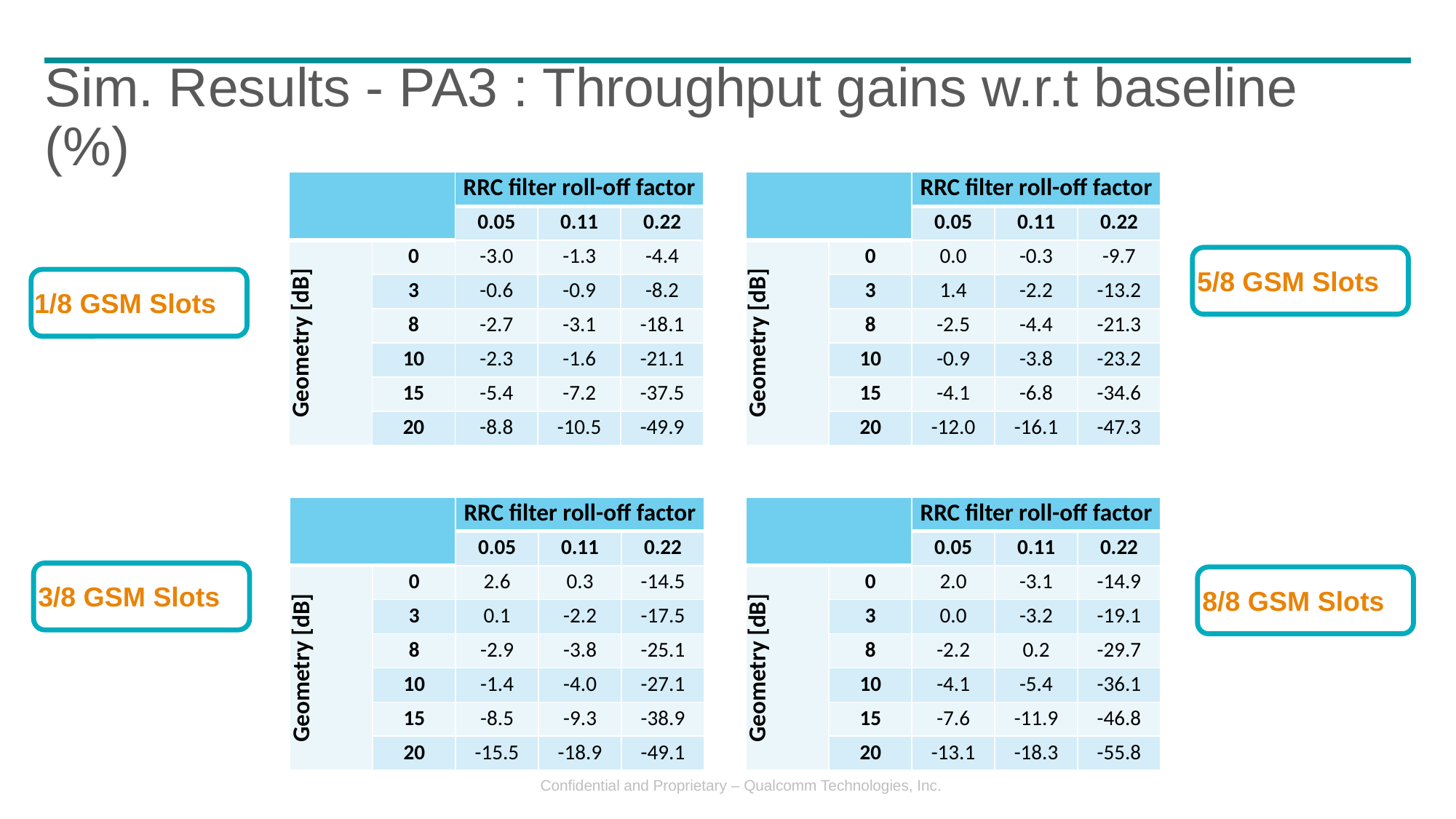

# Sim. Results - PA3 : Throughput gains w.r.t baseline (%)
|  |  | RRC filter roll-off factor |  |  |
| --- | --- | --- | --- | --- |
|  |  | 0.05 | 0.11 | 0.22 |
| Geometry [dB] | 0 | -3.0 | -1.3 | -4.4 |
|  | 3 | -0.6 | -0.9 | -8.2 |
|  | 8 | -2.7 | -3.1 | -18.1 |
|  | 10 | -2.3 | -1.6 | -21.1 |
|  | 15 | -5.4 | -7.2 | -37.5 |
|  | 20 | -8.8 | -10.5 | -49.9 |
|  |  | RRC filter roll-off factor |  |  |
| --- | --- | --- | --- | --- |
|  |  | 0.05 | 0.11 | 0.22 |
| Geometry [dB] | 0 | 0.0 | -0.3 | -9.7 |
|  | 3 | 1.4 | -2.2 | -13.2 |
|  | 8 | -2.5 | -4.4 | -21.3 |
|  | 10 | -0.9 | -3.8 | -23.2 |
|  | 15 | -4.1 | -6.8 | -34.6 |
|  | 20 | -12.0 | -16.1 | -47.3 |

5/8 GSM Slots

1/8 GSM Slots
|  |  | RRC filter roll-off factor |  |  |
| --- | --- | --- | --- | --- |
|  |  | 0.05 | 0.11 | 0.22 |
| Geometry [dB] | 0 | 2.6 | 0.3 | -14.5 |
|  | 3 | 0.1 | -2.2 | -17.5 |
|  | 8 | -2.9 | -3.8 | -25.1 |
|  | 10 | -1.4 | -4.0 | -27.1 |
|  | 15 | -8.5 | -9.3 | -38.9 |
|  | 20 | -15.5 | -18.9 | -49.1 |
|  |  | RRC filter roll-off factor |  |  |
| --- | --- | --- | --- | --- |
|  |  | 0.05 | 0.11 | 0.22 |
| Geometry [dB] | 0 | 2.0 | -3.1 | -14.9 |
|  | 3 | 0.0 | -3.2 | -19.1 |
|  | 8 | -2.2 | 0.2 | -29.7 |
|  | 10 | -4.1 | -5.4 | -36.1 |
|  | 15 | -7.6 | -11.9 | -46.8 |
|  | 20 | -13.1 | -18.3 | -55.8 |

3/8 GSM Slots

8/8 GSM Slots